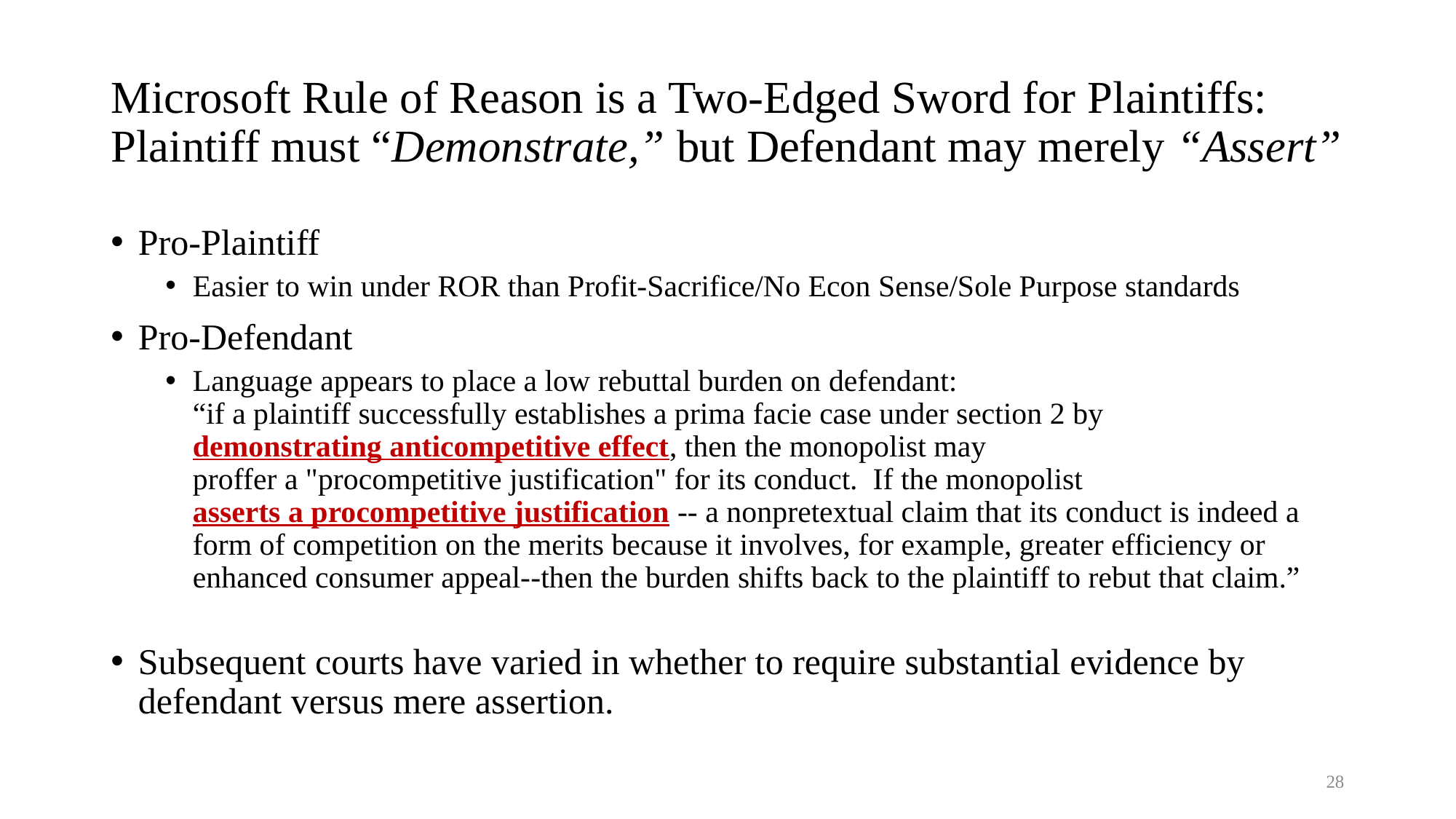

# Microsoft Rule of Reason is a Two-Edged Sword for Plaintiffs: Plaintiff must “Demonstrate,” but Defendant may merely “Assert”
Pro-Plaintiff
Easier to win under ROR than Profit-Sacrifice/No Econ Sense/Sole Purpose standards
Pro-Defendant
Language appears to place a low rebuttal burden on defendant:
“if a plaintiff successfully establishes a prima facie case under section 2 by
demonstrating anticompetitive effect, then the monopolist may
proffer a "procompetitive justification" for its conduct.  If the monopolist
asserts a procompetitive justification -- a nonpretextual claim that its conduct is indeed a form of competition on the merits because it involves, for example, greater efficiency or enhanced consumer appeal--then the burden shifts back to the plaintiff to rebut that claim.”
Subsequent courts have varied in whether to require substantial evidence by defendant versus mere assertion.
28